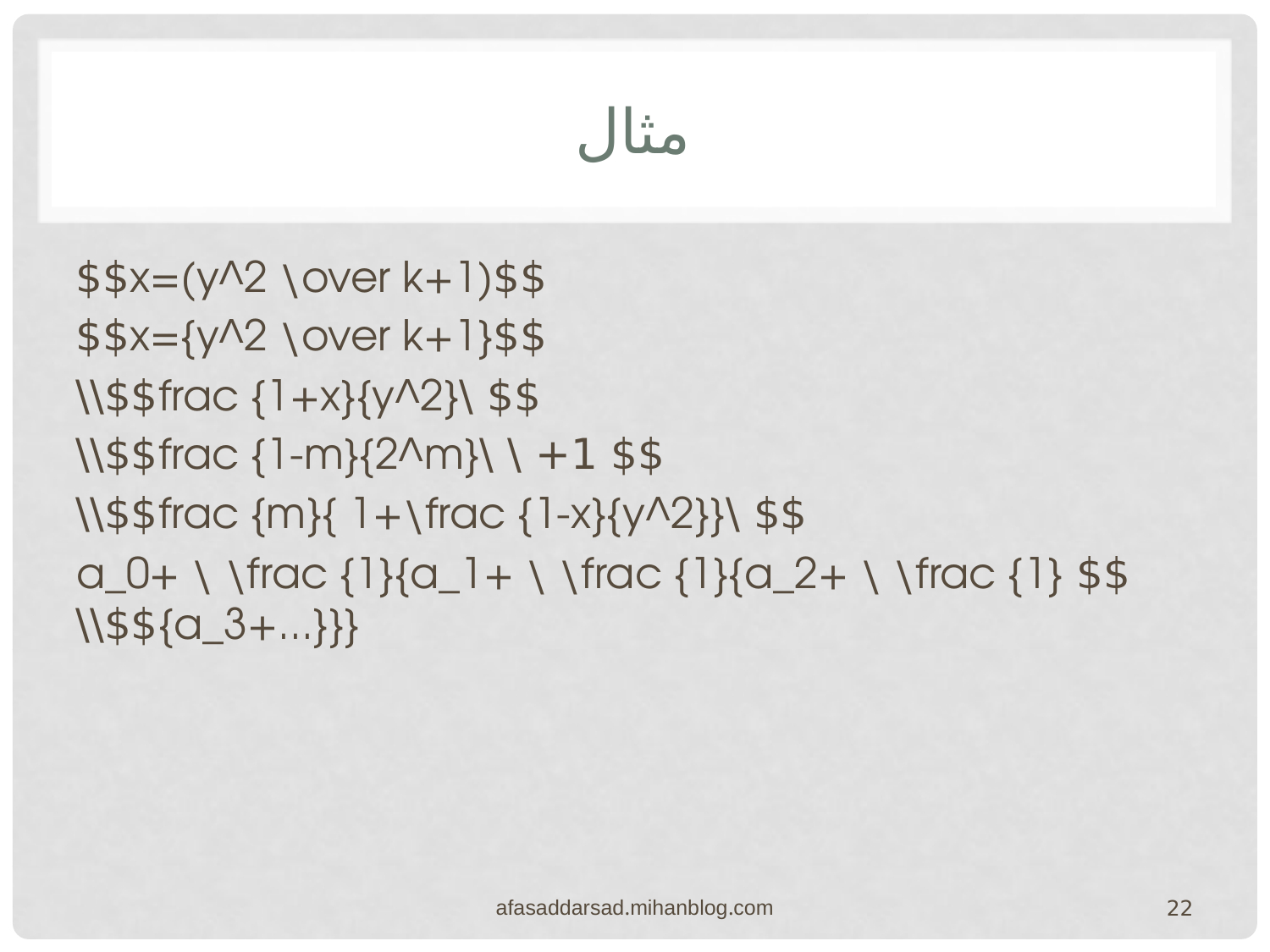

# مثال
$$x=(y^2 \over k+1)$$
$$x={y^2 \over k+1}$$
$$ \frac {1+x}{y^2}$$\\
$$ 1+ \ \frac {1-m}{2^m}$$\\
$$ \frac {m}{ 1+\frac {1-x}{y^2}}$$\\
$$ a_0+ \ \frac {1}{a_1+ \ \frac {1}{a_2+ \ \frac {1}{a_3+...}}}$$\\
afasaddarsad.mihanblog.com
22